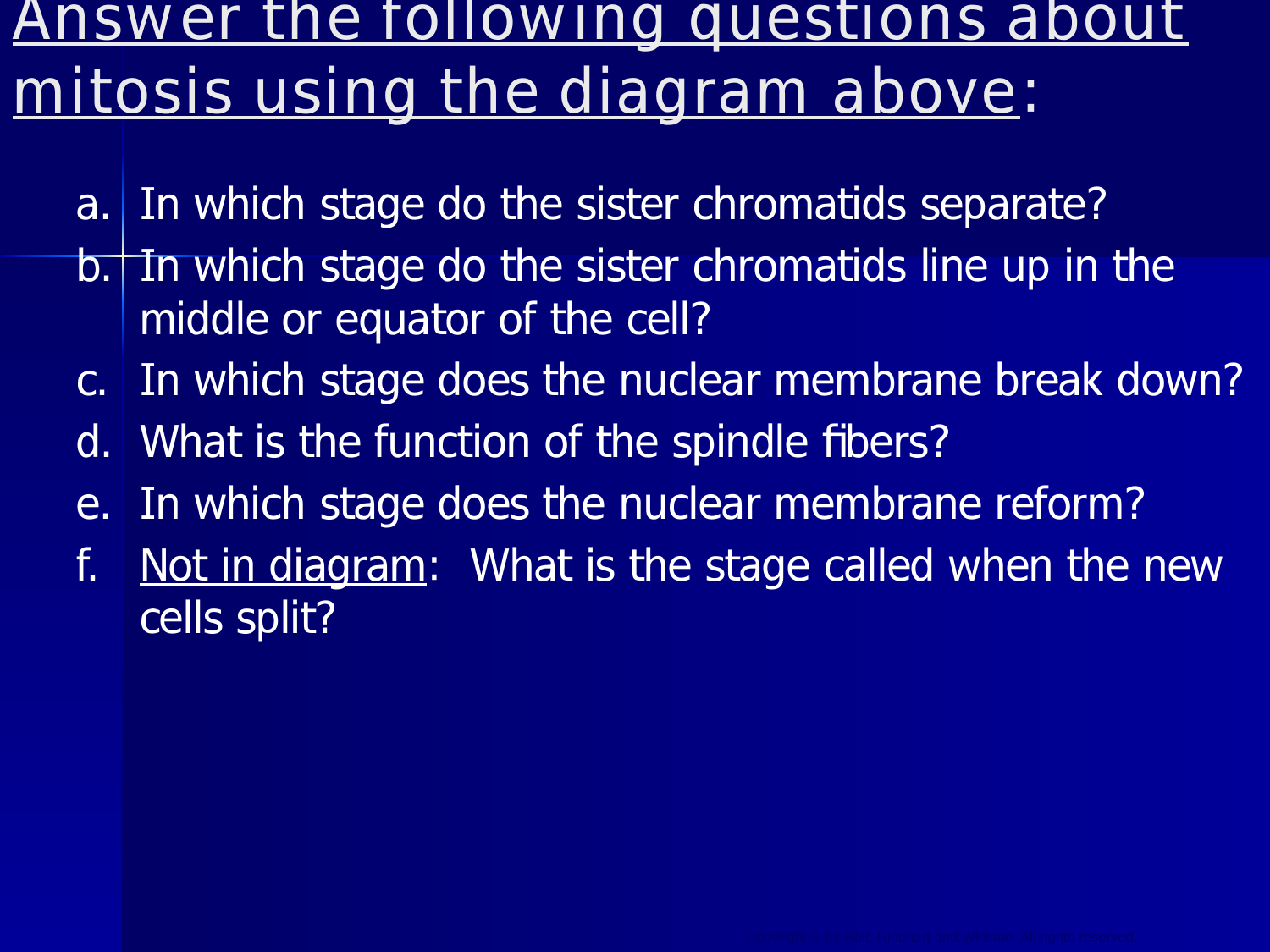

# Answer the following questions about mitosis using the diagram above:
In which stage do the sister chromatids separate?
In which stage do the sister chromatids line up in the middle or equator of the cell?
In which stage does the nuclear membrane break down?
What is the function of the spindle fibers?
In which stage does the nuclear membrane reform?
Not in diagram:  What is the stage called when the new cells split?